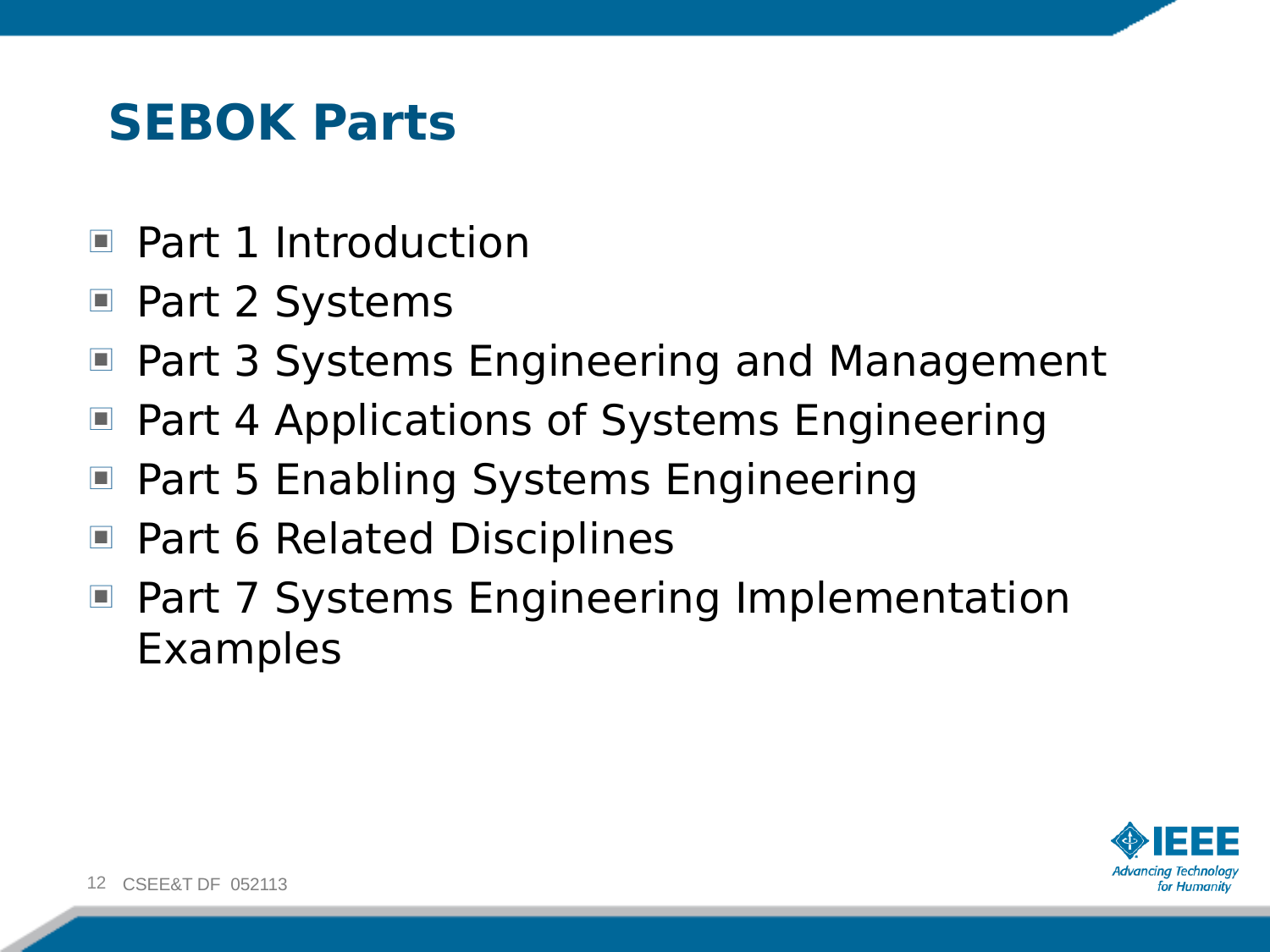

# SEBOK Parts
Part 1 Introduction
Part 2 Systems
Part 3 Systems Engineering and Management
Part 4 Applications of Systems Engineering
Part 5 Enabling Systems Engineering
Part 6 Related Disciplines
Part 7 Systems Engineering Implementation Examples

12